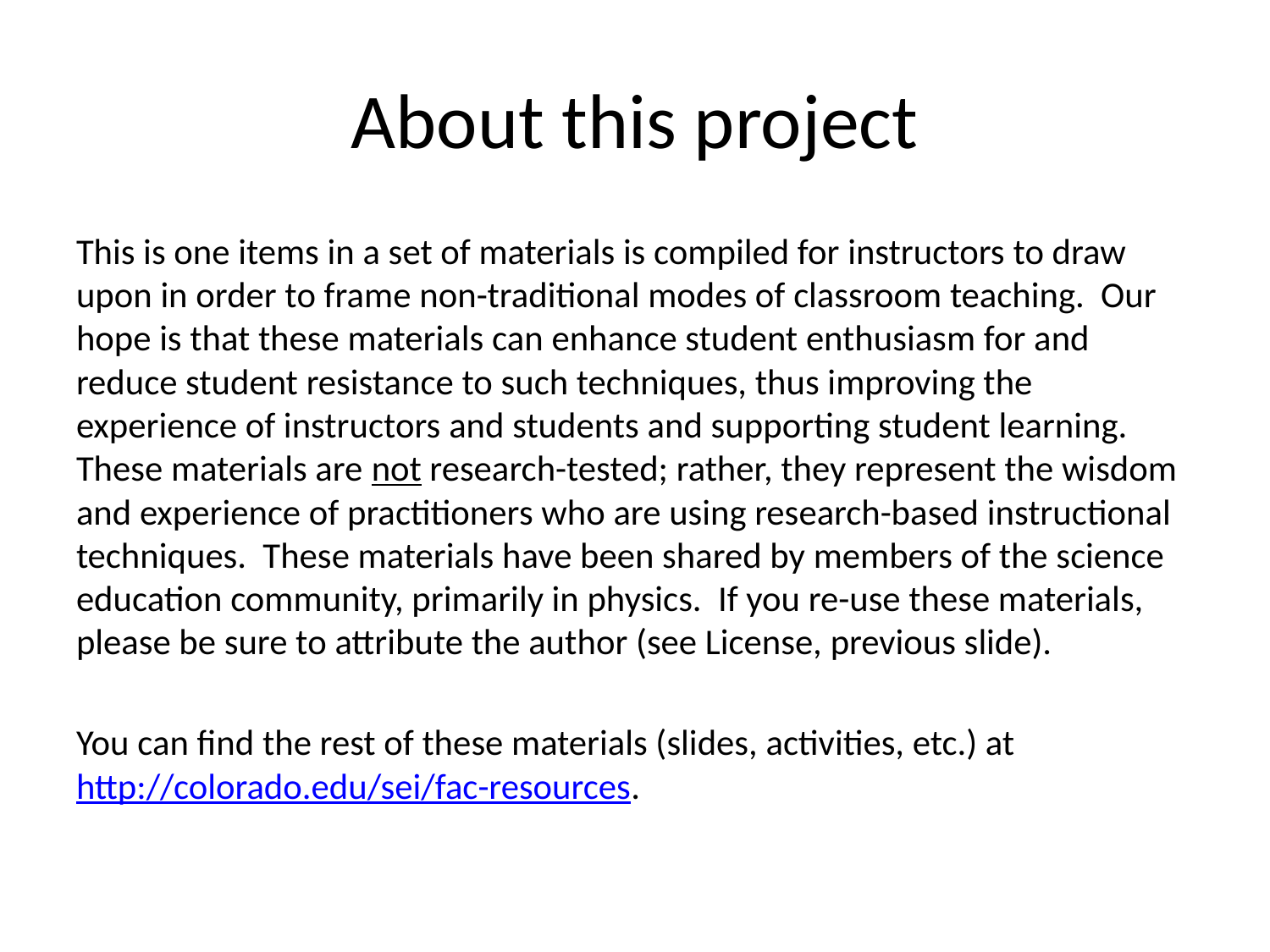

# About this project
This is one items in a set of materials is compiled for instructors to draw upon in order to frame non-traditional modes of classroom teaching.  Our hope is that these materials can enhance student enthusiasm for and reduce student resistance to such techniques, thus improving the experience of instructors and students and supporting student learning.  These materials are not research-tested; rather, they represent the wisdom and experience of practitioners who are using research-based instructional techniques.  These materials have been shared by members of the science education community, primarily in physics.  If you re-use these materials, please be sure to attribute the author (see License, previous slide).

You can find the rest of these materials (slides, activities, etc.) at http://colorado.edu/sei/fac-resources.